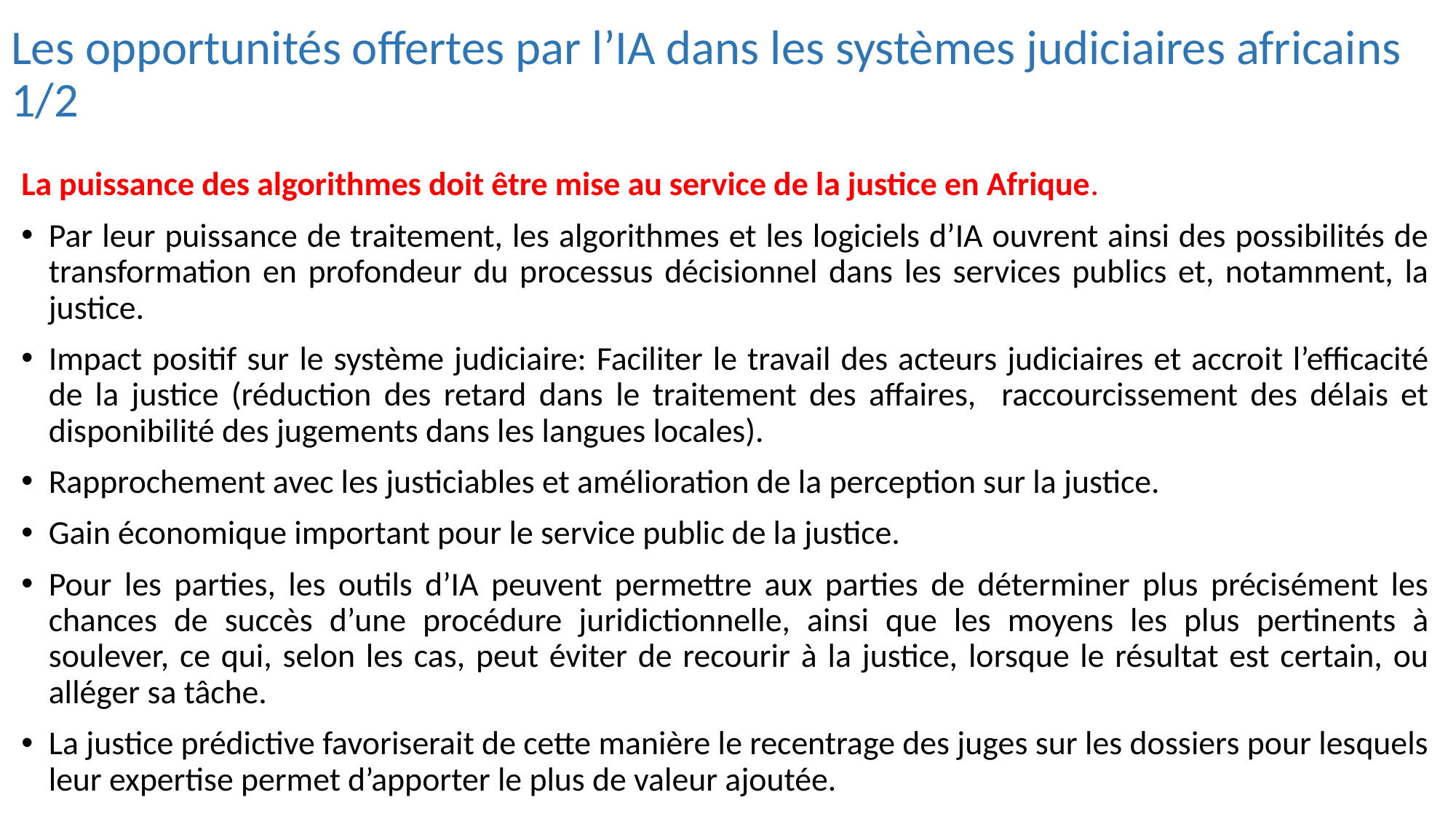

# Les opportunités offertes par l’IA dans les systèmes judiciaires africains 1/2
La puissance des algorithmes doit être mise au service de la justice en Afrique.
Par leur puissance de traitement, les algorithmes et les logiciels d’IA ouvrent ainsi des possibilités de transformation en profondeur du processus décisionnel dans les services publics et, notamment, la justice.
Impact positif sur le système judiciaire: Faciliter le travail des acteurs judiciaires et accroit l’efficacité de la justice (réduction des retard dans le traitement des affaires,  raccourcissement des délais et disponibilité des jugements dans les langues locales).
Rapprochement avec les justiciables et amélioration de la perception sur la justice.
Gain économique important pour le service public de la justice.
Pour les parties, les outils d’IA peuvent permettre aux parties de déterminer plus précisément les chances de succès d’une procédure juridictionnelle, ainsi que les moyens les plus pertinents à soulever, ce qui, selon les cas, peut éviter de recourir à la justice, lorsque le résultat est certain, ou alléger sa tâche.
La justice prédictive favoriserait de cette manière le recentrage des juges sur les dossiers pour lesquels leur expertise permet d’apporter le plus de valeur ajoutée.